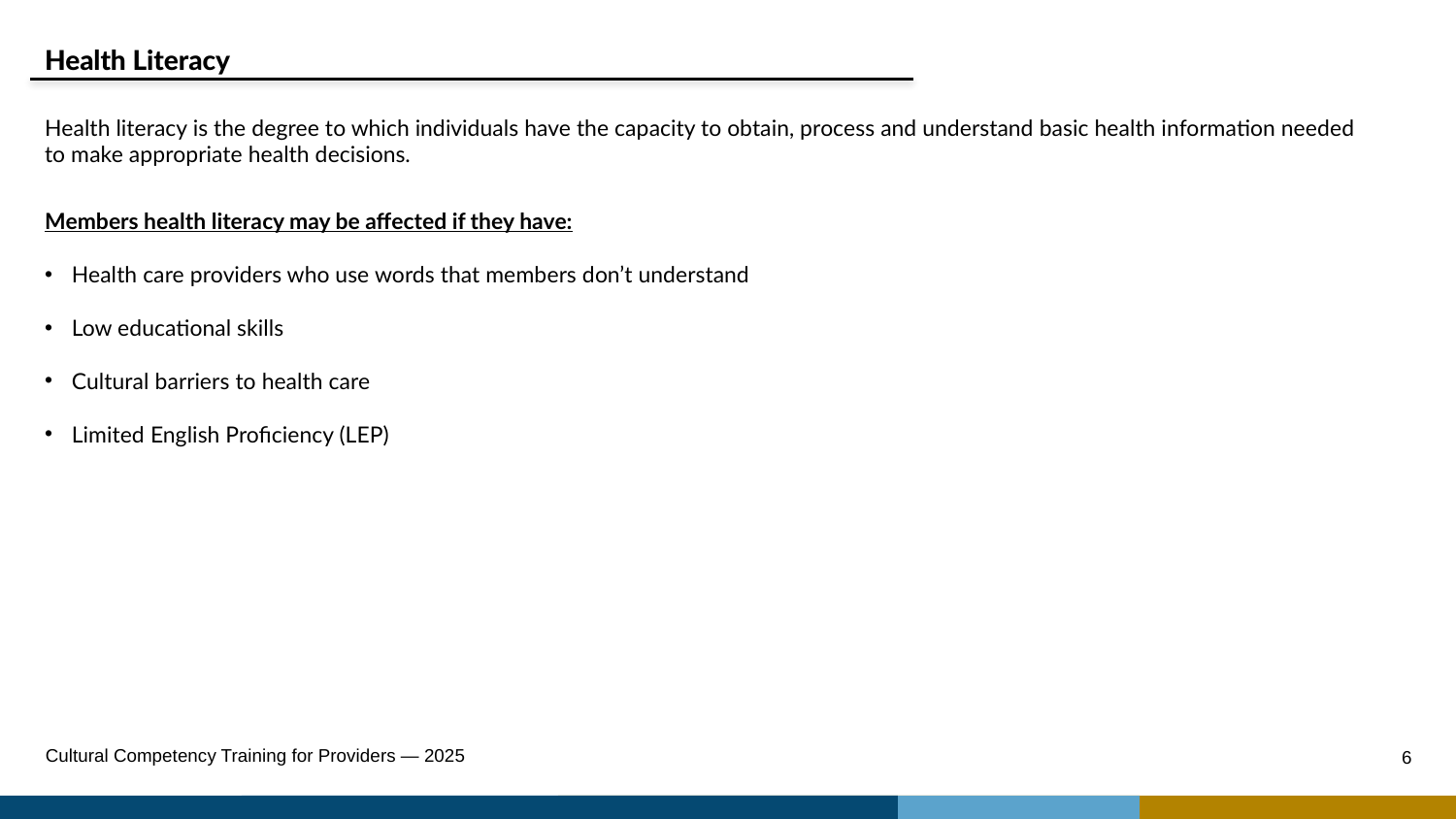

Health Literacy
Health literacy is the degree to which individuals have the capacity to obtain, process and understand basic health information needed to make appropriate health decisions.

Members health literacy may be affected if they have:
Health care providers who use words that members don’t understand
Low educational skills
Cultural barriers to health care
Limited English Proficiency (LEP)
Cultural Competency Training for Providers — 2025